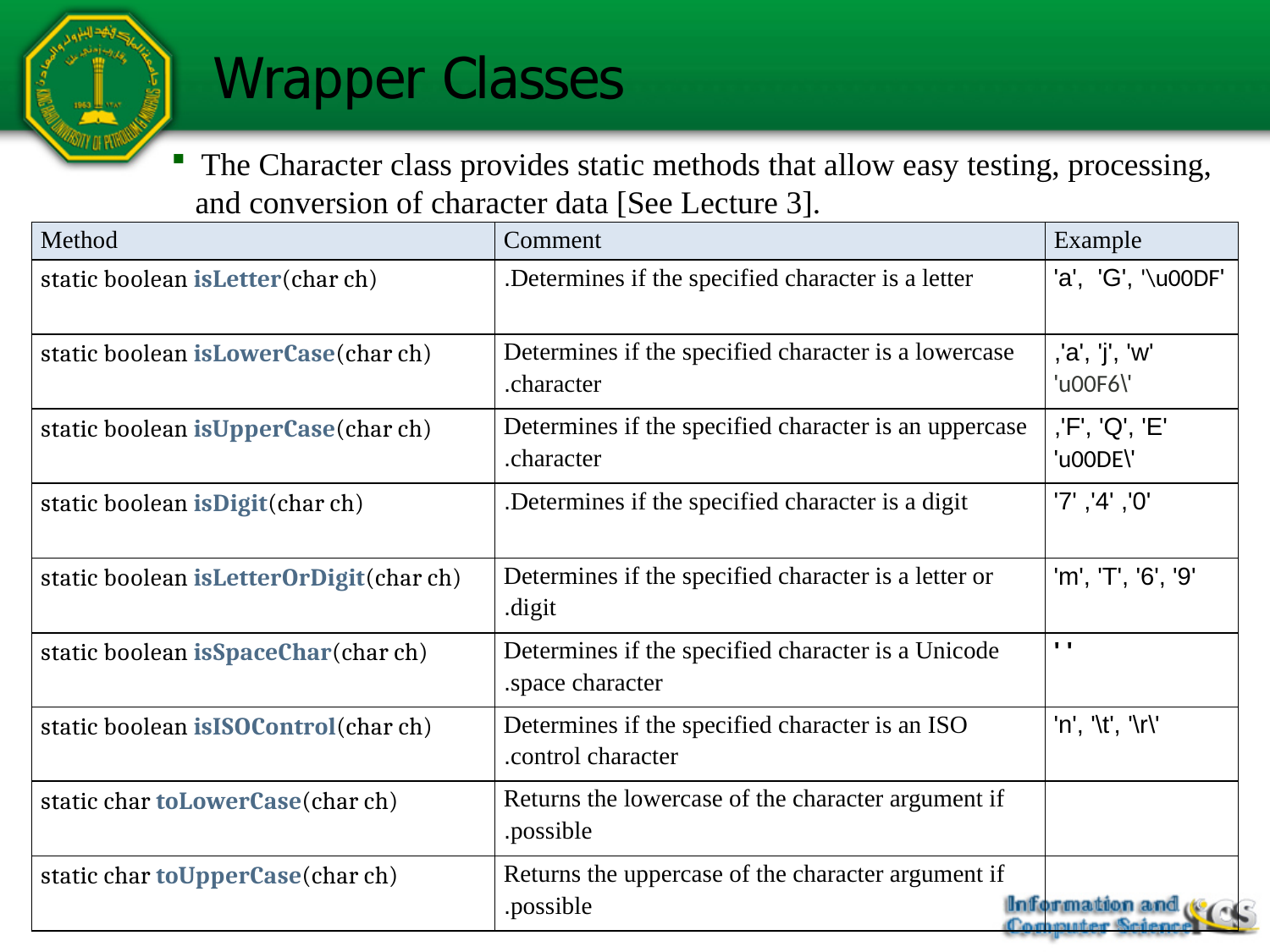

# Wrapper Classes
The Character class provides static methods that allow easy testing, processing,
   and conversion of character data [See Lecture 3].
| Method | Comment | Example |
| --- | --- | --- |
| static boolean isLetter(char ch) | Determines if the specified character is a letter. | 'a', 'G', '\u00DF' |
| static boolean isLowerCase(char ch) | Determines if the specified character is a lowercase character. | 'a', 'j', 'w', '\u00F6' |
| static boolean isUpperCase(char ch) | Determines if the specified character is an uppercase character. | 'F', 'Q', 'E', '\u00DE' |
| static boolean isDigit(char ch) | Determines if the specified character is a digit. | '0', '4', '7' |
| static boolean isLetterOrDigit(char ch) | Determines if the specified character is a letter or digit. | 'm', 'T', '6', '9' |
| static boolean isSpaceChar(char ch) | Determines if the specified character is a Unicode space character. | ' ' |
| static boolean isISOControl(char ch) | Determines if the specified character is an ISO control character. | '\n', '\t', '\r' |
| static char toLowerCase(char ch) | Returns the lowercase of the character argument if possible. |  |
| static char toUpperCase(char ch) | Returns the uppercase of the character argument if possible. |  |